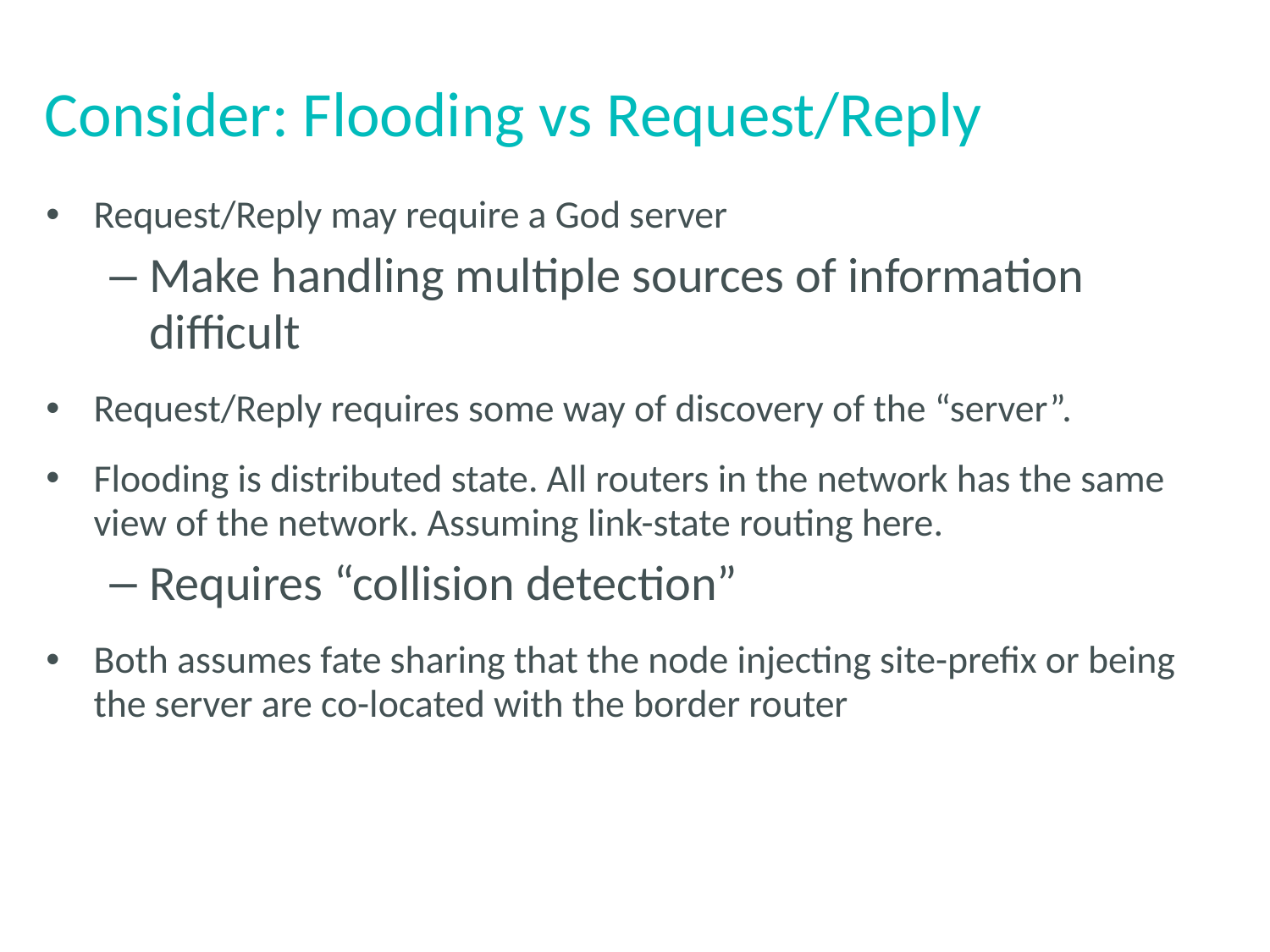

# Consider: Flooding vs Request/Reply
Request/Reply may require a God server
Make handling multiple sources of information difficult
Request/Reply requires some way of discovery of the “server”.
Flooding is distributed state. All routers in the network has the same view of the network. Assuming link-state routing here.
Requires “collision detection”
Both assumes fate sharing that the node injecting site-prefix or being the server are co-located with the border router